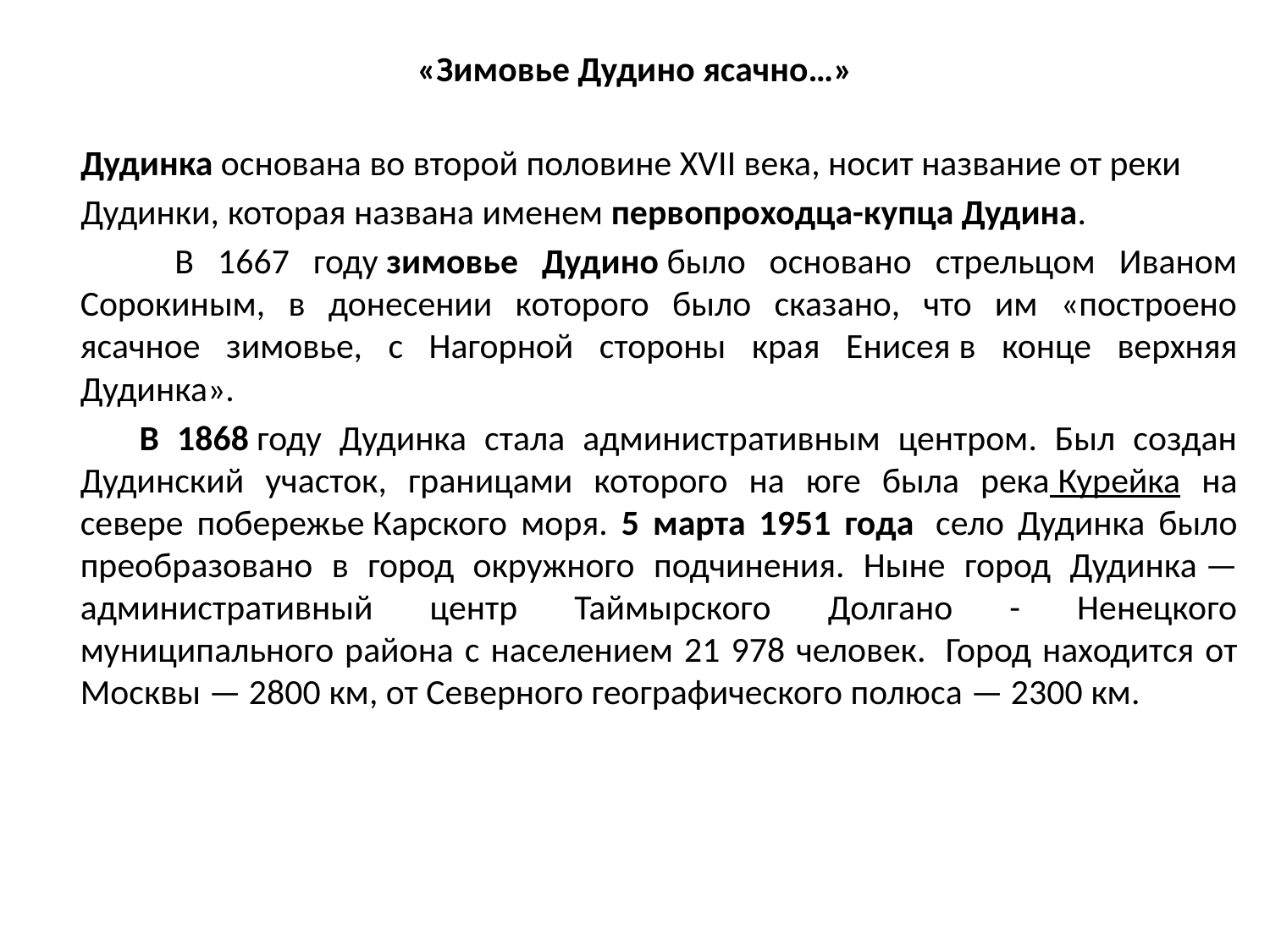

«Зимовье Дудино ясачно…»

      Дудинка основана во второй половине XVII века, носит название от реки
      Дудинки, которая названа именем первопроходца-купца Дудина.
      В 1667 году зимовье Дудино было основано стрельцом Иваном Сорокиным, в донесении которого было сказано, что им «построено ясачное зимовье, с Нагорной стороны края Енисея в конце верхняя Дудинка».
      В 1868 году Дудинка стала административным центром. Был создан Дудинский участок, границами которого на юге была река Курейка на севере побережье Карского моря. 5 марта 1951 года  село Дудинка было преобразовано в город окружного подчинения. Ныне город Дудинка — административный центр Таймырского Долгано - Ненецкого муниципального района с населением 21 978 человек.  Город находится от Москвы — 2800 км, от Северного географического полюса — 2300 км.